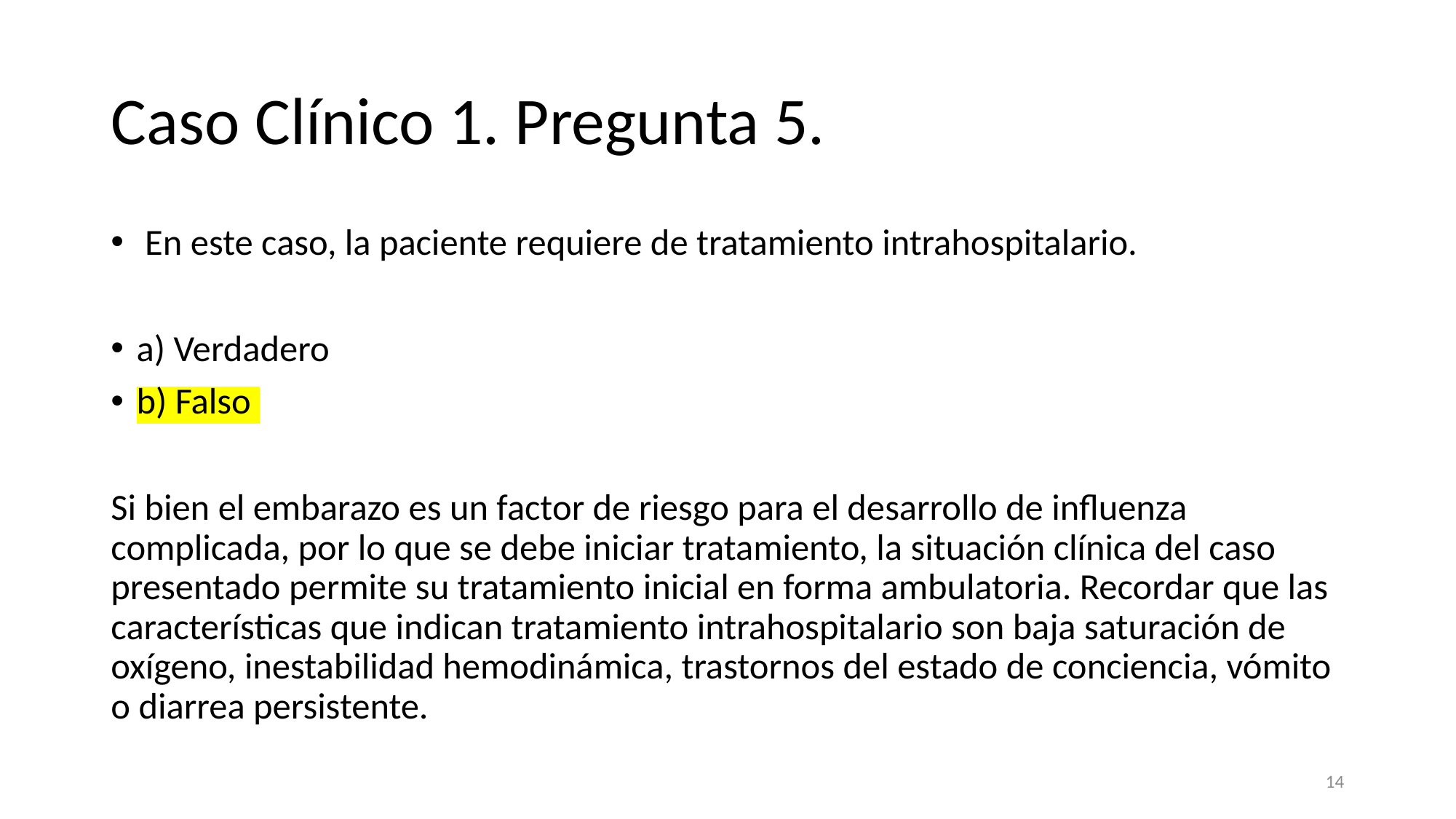

# Caso Clínico 1. Pregunta 5.
 En este caso, la paciente requiere de tratamiento intrahospitalario.

a) Verdadero
b) Falso

Si bien el embarazo es un factor de riesgo para el desarrollo de influenza complicada, por lo que se debe iniciar tratamiento, la situación clínica del caso presentado permite su tratamiento inicial en forma ambulatoria. Recordar que las características que indican tratamiento intrahospitalario son baja saturación de oxígeno, inestabilidad hemodinámica, trastornos del estado de conciencia, vómito o diarrea persistente.

14